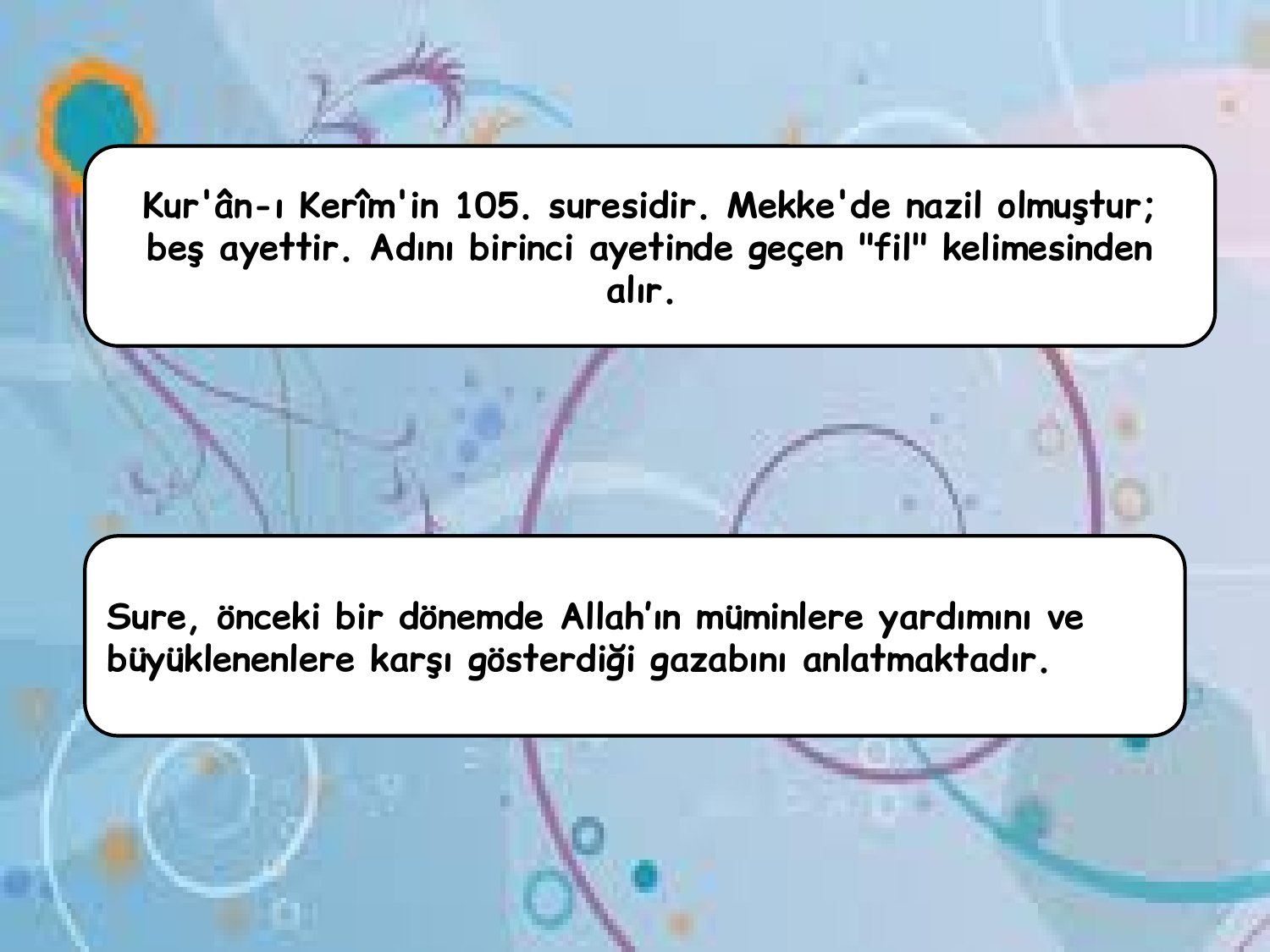

Kur'ân-ı Kerîm'in 105. suresidir. Mekke'de nazil olmuştur; beş ayettir. Adını birinci ayetinde geçen "fil" kelimesinden alır.
Sure, önceki bir dönemde Allah’ın müminlere yardımını ve büyüklenenlere karşı gösterdiği gazabını anlatmaktadır.